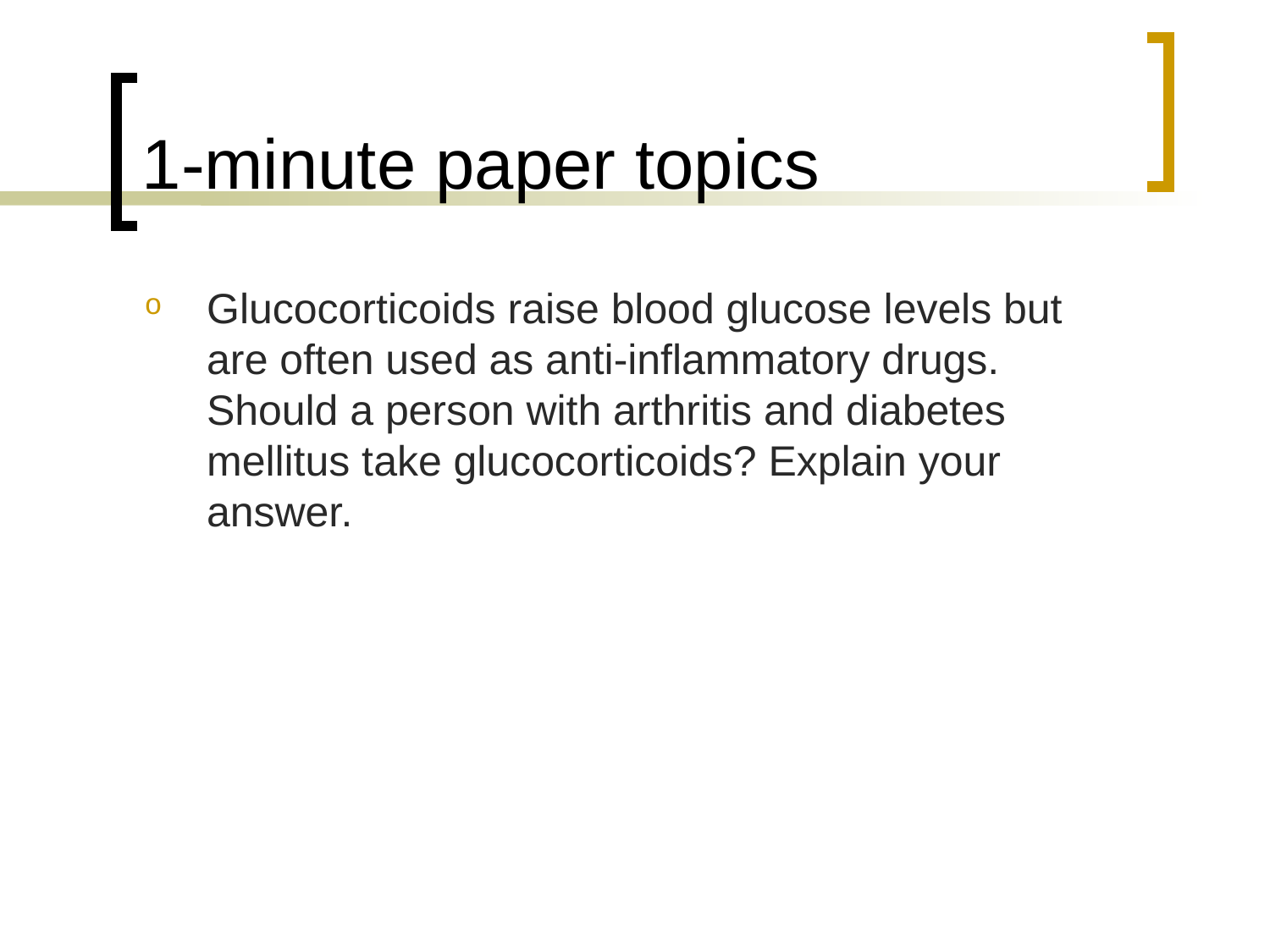

# 1-minute paper topics
Glucocorticoids raise blood glucose levels but are often used as anti-inflammatory drugs. Should a person with arthritis and diabetes mellitus take glucocorticoids? Explain your answer.